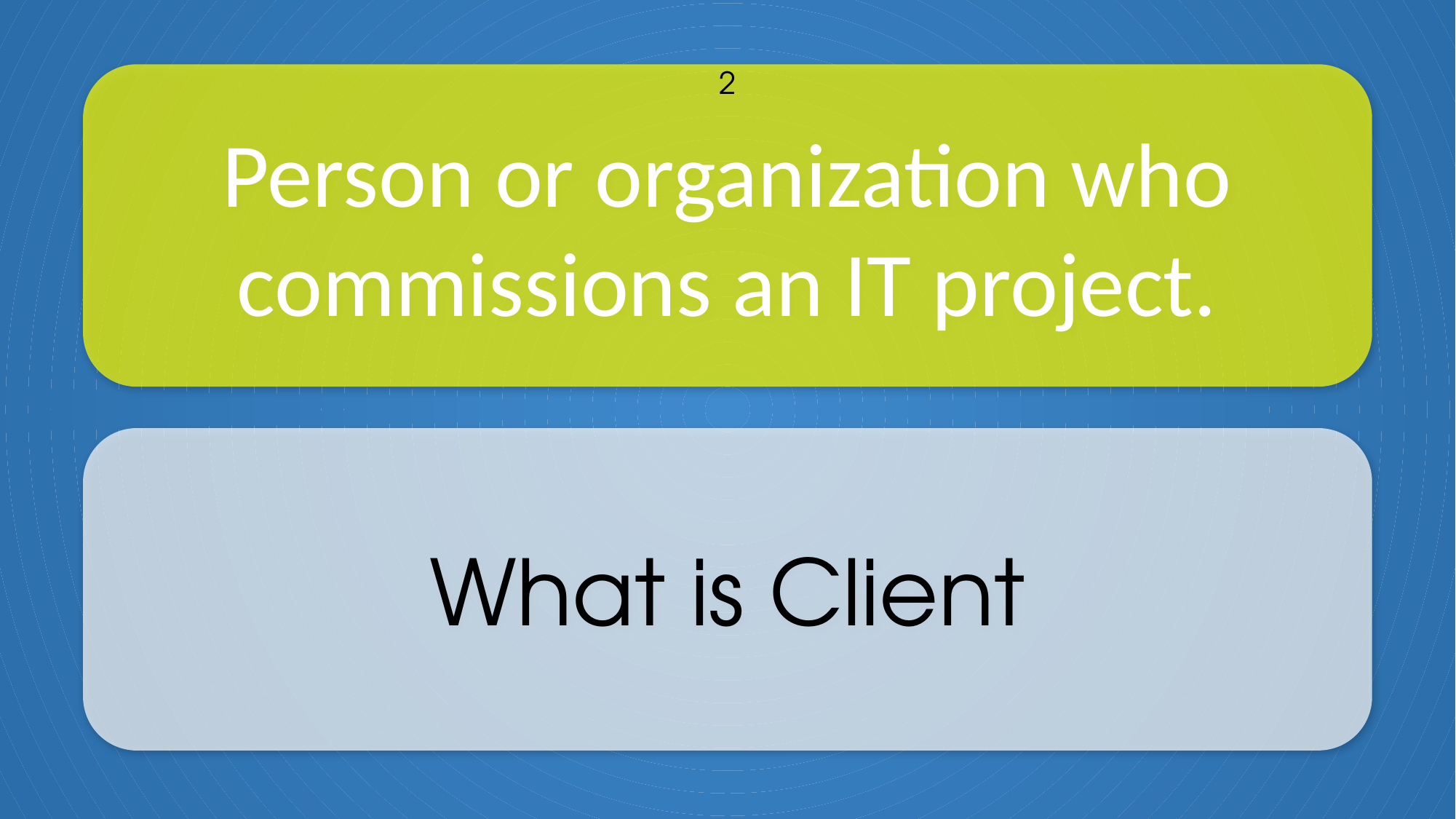

Person or organization who commissions an IT project.
2
What is Client